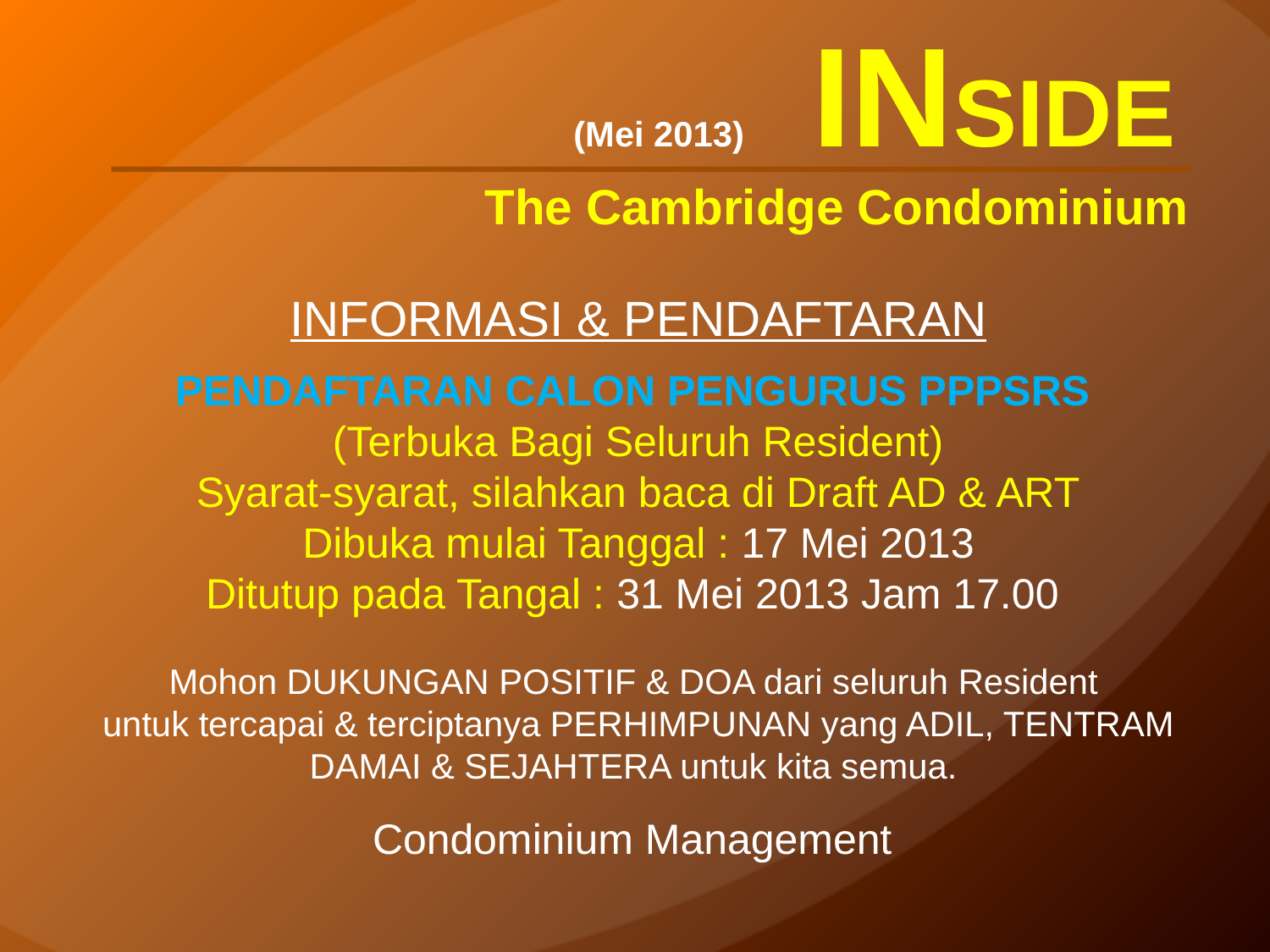

(Mei 2013)       INSIDE
The Cambridge Condominium

INFORMASI & PENDAFTARAN

PENDAFTARAN CALON PENGURUS PPPSRS
(Terbuka Bagi Seluruh Resident)
Syarat-syarat, silahkan baca di Draft AD & ART
Dibuka mulai Tanggal : 17 Mei 2013
Ditutup pada Tangal : 31 Mei 2013 Jam 17.00

Mohon DUKUNGAN POSITIF & DOA dari seluruh Resident
untuk tercapai & terciptanya PERHIMPUNAN yang ADIL, TENTRAM DAMAI & SEJAHTERA untuk kita semua.

Condominium Management